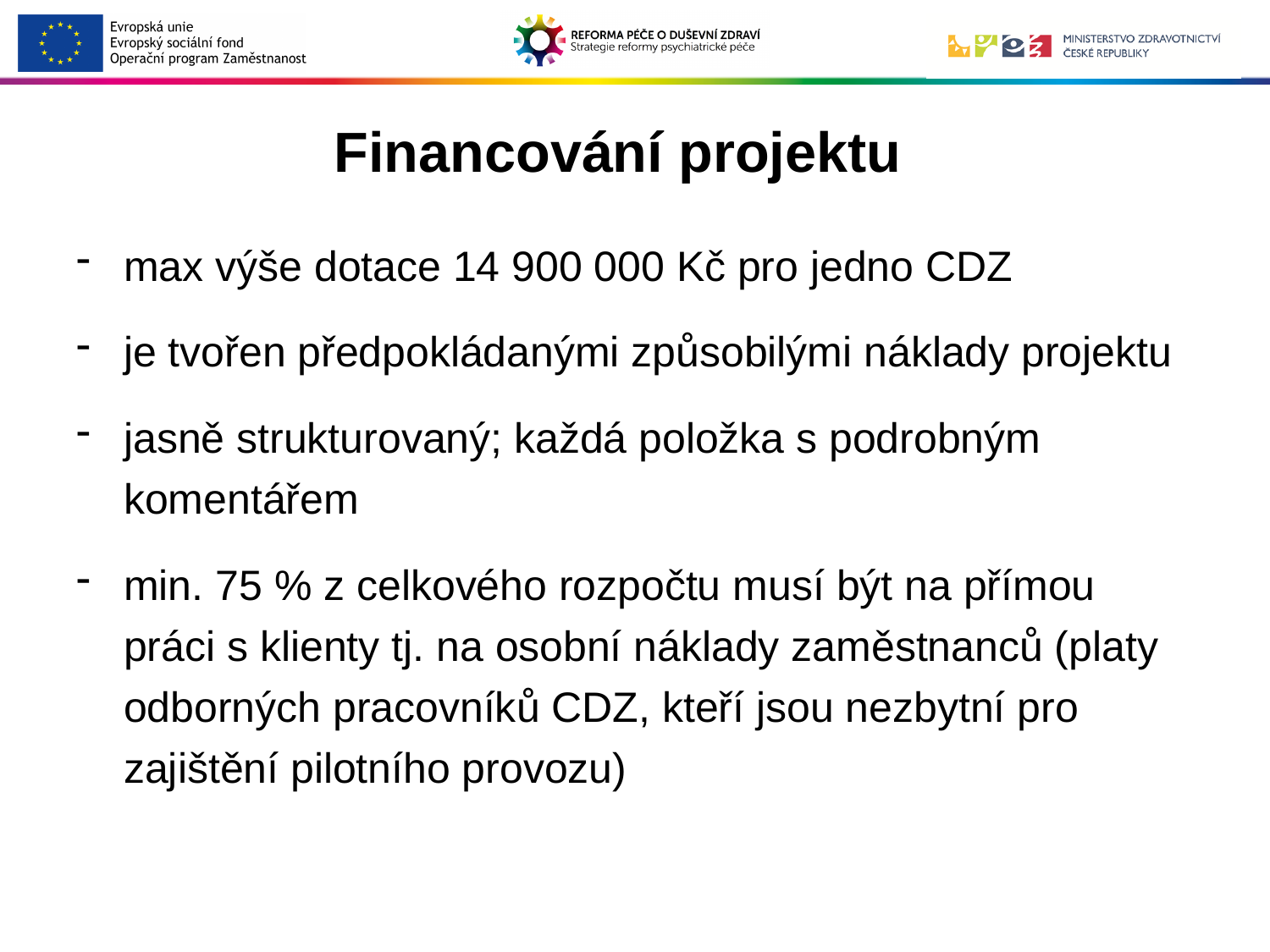

# Financování projektu
max výše dotace 14 900 000 Kč pro jedno CDZ

je tvořen předpokládanými způsobilými náklady projektu

jasně strukturovaný; každá položka s podrobným komentářem

min. 75 % z celkového rozpočtu musí být na přímou práci s klienty tj. na osobní náklady zaměstnanců (platy odborných pracovníků CDZ, kteří jsou nezbytní pro zajištění pilotního provozu)